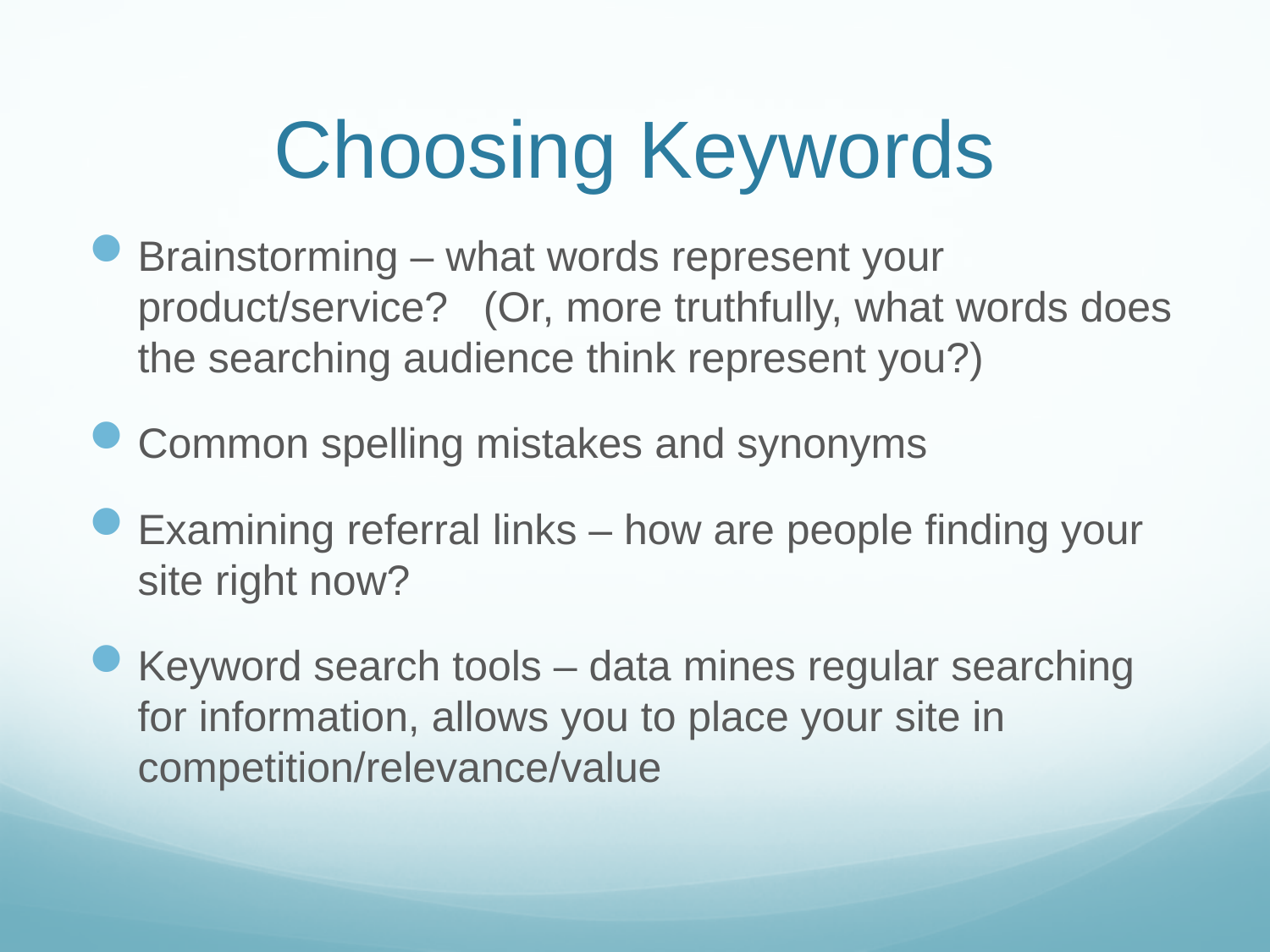

# Choosing Keywords
Brainstorming – what words represent your product/service?   (Or, more truthfully, what words does the searching audience think represent you?)
Common spelling mistakes and synonyms
Examining referral links – how are people finding your site right now?
Keyword search tools – data mines regular searching for information, allows you to place your site in competition/relevance/value